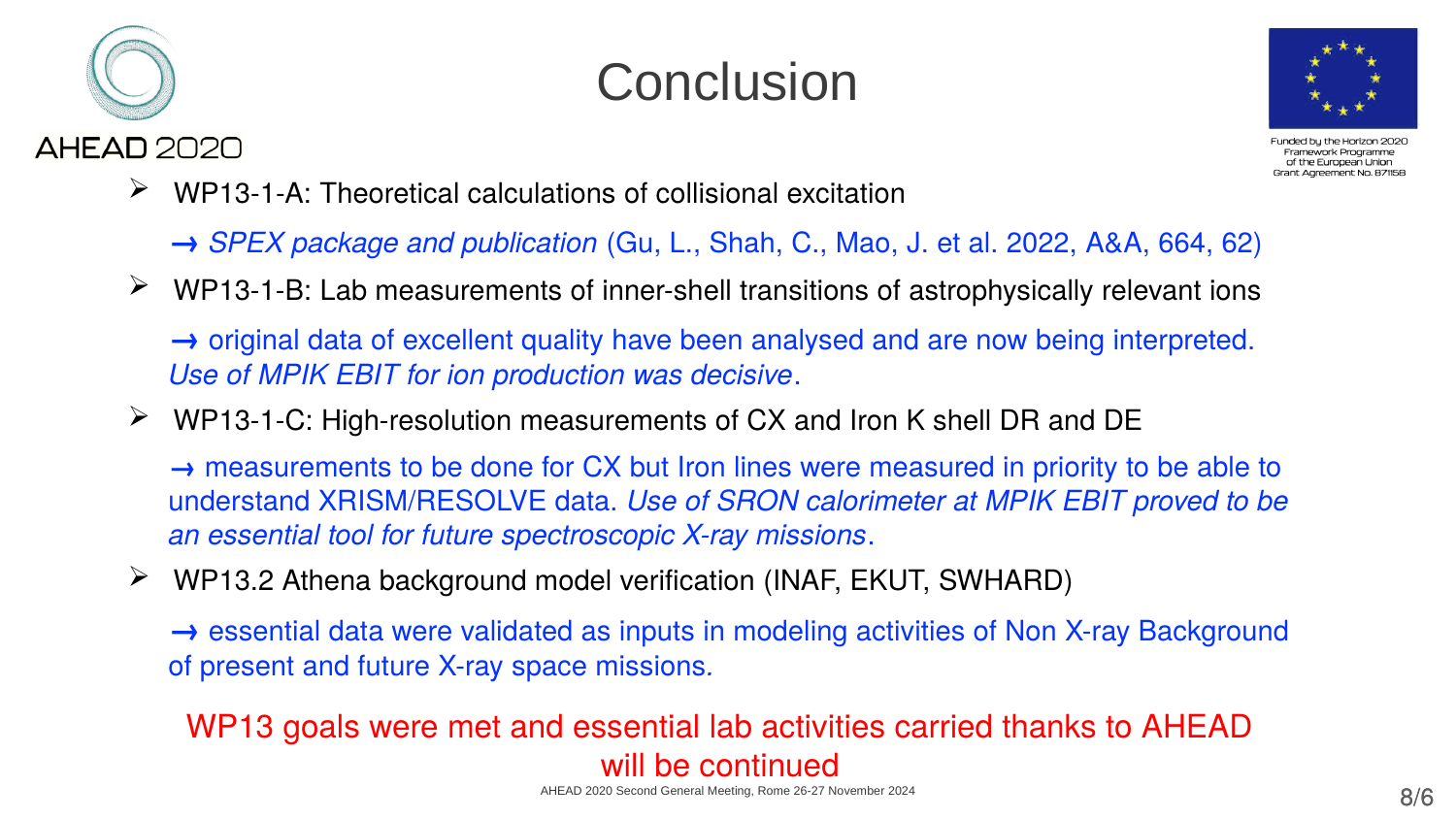

Conclusion
WP13-1-A: Theoretical calculations of collisional excitation
→ SPEX package and publication (Gu, L., Shah, C., Mao, J. et al. 2022, A&A, 664, 62)
WP13-1-B: Lab measurements of inner-shell transitions of astrophysically relevant ions
→ original data of excellent quality have been analysed and are now being interpreted. Use of MPIK EBIT for ion production was decisive.
WP13-1-C: High-resolution measurements of CX and Iron K shell DR and DE
→ measurements to be done for CX but Iron lines were measured in priority to be able to understand XRISM/RESOLVE data. Use of SRON calorimeter at MPIK EBIT proved to be an essential tool for future spectroscopic X-ray missions.
WP13.2 Athena background model verification (INAF, EKUT, SWHARD)
→ essential data were validated as inputs in modeling activities of Non X-ray Background of present and future X-ray space missions.
WP13 goals were met and essential lab activities carried thanks to AHEAD
will be continued
8/6